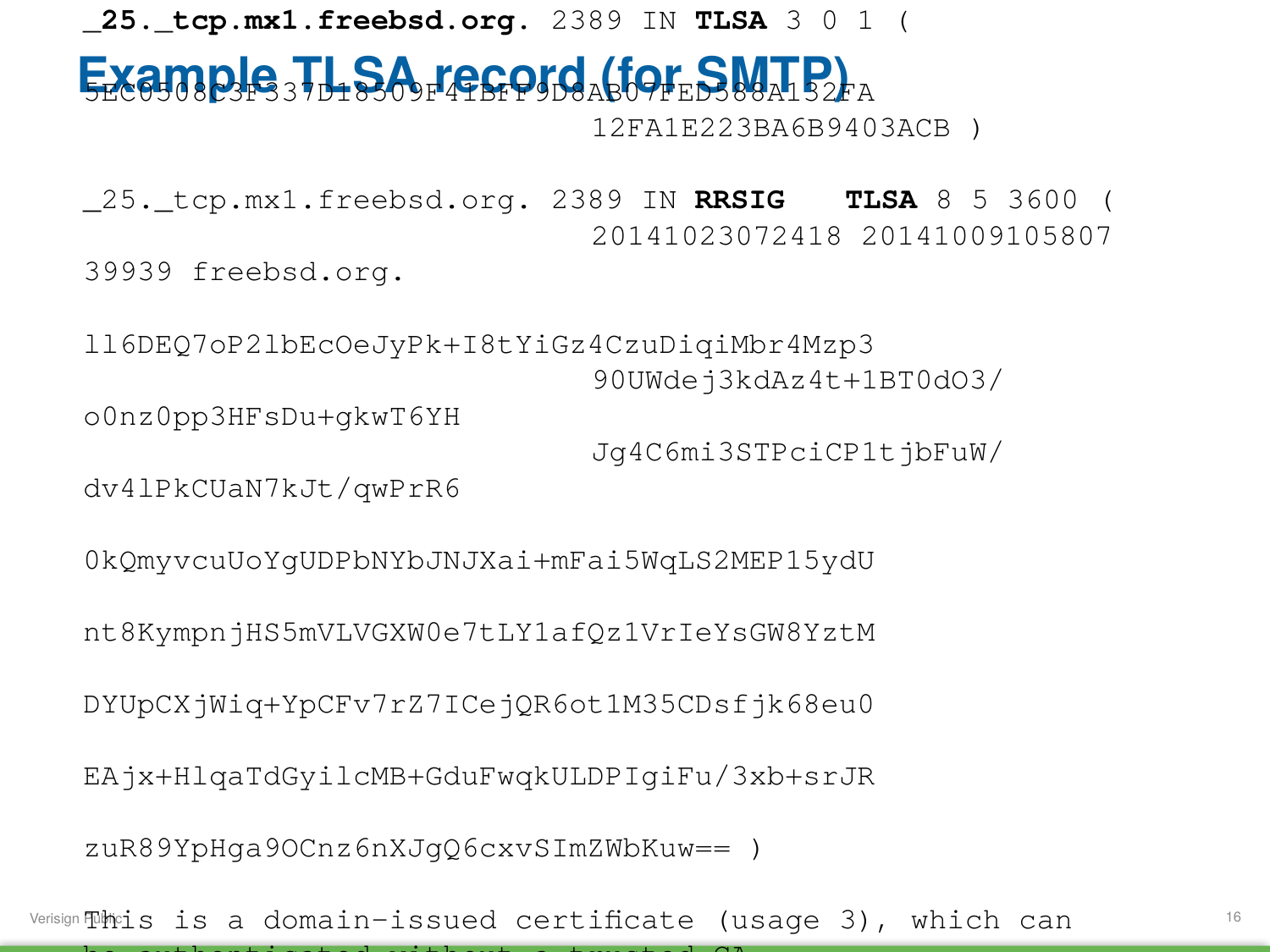

# Example TLSA record (for SMTP)
_25._tcp.mx1.freebsd.org. 2389 IN TLSA 3 0 1 (
				5EC0508C3F337D18509F41BFF9D8AB07FED588A132FA
				12FA1E223BA6B9403ACB )

_25._tcp.mx1.freebsd.org. 2389 IN RRSIG	TLSA 8 5 3600 (
				20141023072418 20141009105807 39939 freebsd.org.
				ll6DEQ7oP2lbEcOeJyPk+I8tYiGz4CzuDiqiMbr4Mzp3
				90UWdej3kdAz4t+1BT0dO3/o0nz0pp3HFsDu+gkwT6YH
				Jg4C6mi3STPciCP1tjbFuW/dv4lPkCUaN7kJt/qwPrR6
				0kQmyvcuUoYgUDPbNYbJNJXai+mFai5WqLS2MEP15ydU
				nt8KympnjHS5mVLVGXW0e7tLY1afQz1VrIeYsGW8YztM
				DYUpCXjWiq+YpCFv7rZ7ICejQR6ot1M35CDsfjk68eu0
				EAjx+HlqaTdGyilcMB+GduFwqkULDPIgiFu/3xb+srJR
				zuR89YpHga9OCnz6nXJgQ6cxvSImZWbKuw== )

This is a domain-issued certificate (usage 3), which can be authenticated without a trusted CA.
16